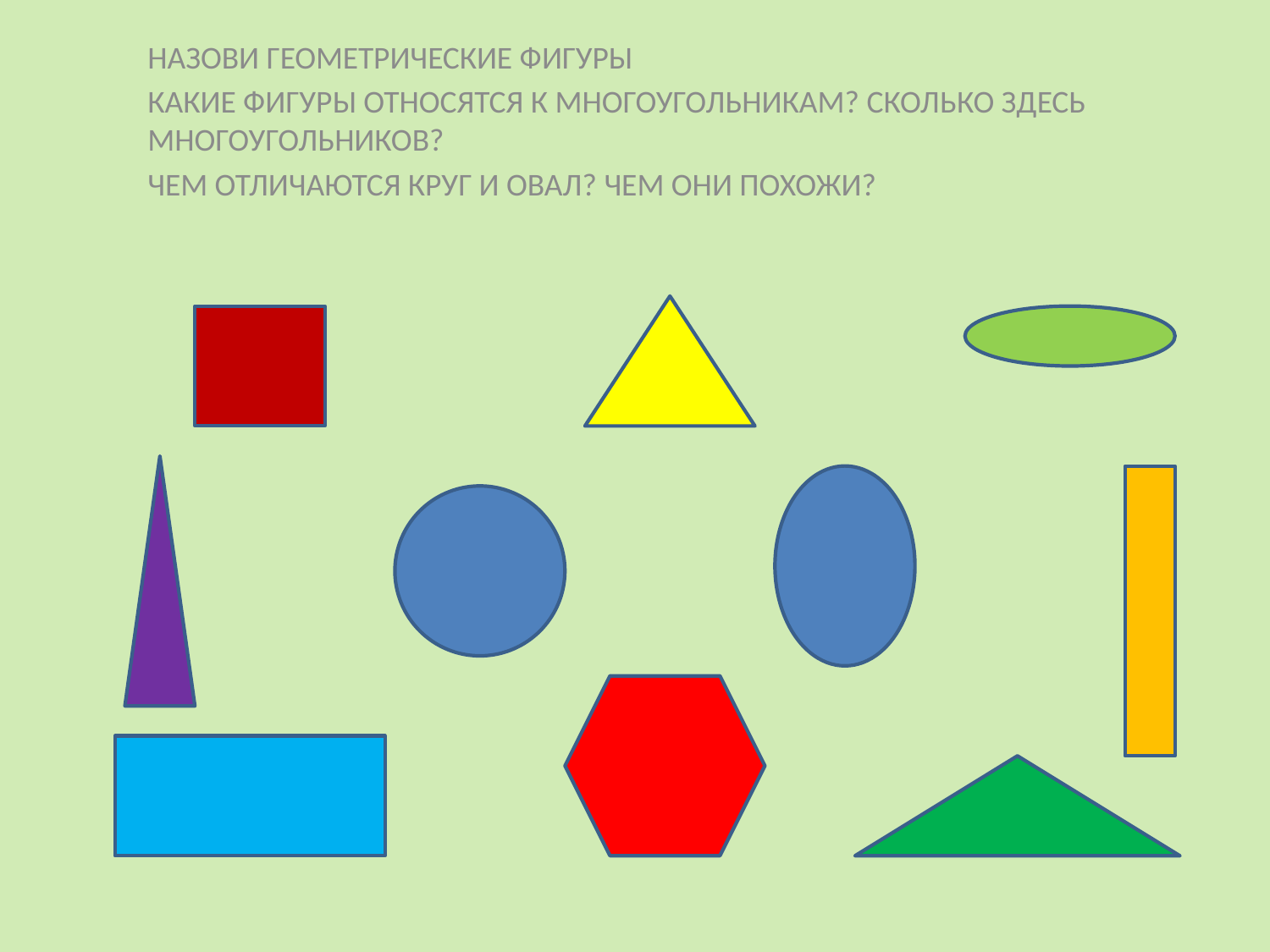

НАЗОВИ ГЕОМЕТРИЧЕСКИЕ ФИГУРЫ
КАКИЕ ФИГУРЫ ОТНОСЯТСЯ К МНОГОУГОЛЬНИКАМ? СКОЛЬКО ЗДЕСЬ МНОГОУГОЛЬНИКОВ?
ЧЕМ ОТЛИЧАЮТСЯ КРУГ И ОВАЛ? ЧЕМ ОНИ ПОХОЖИ?